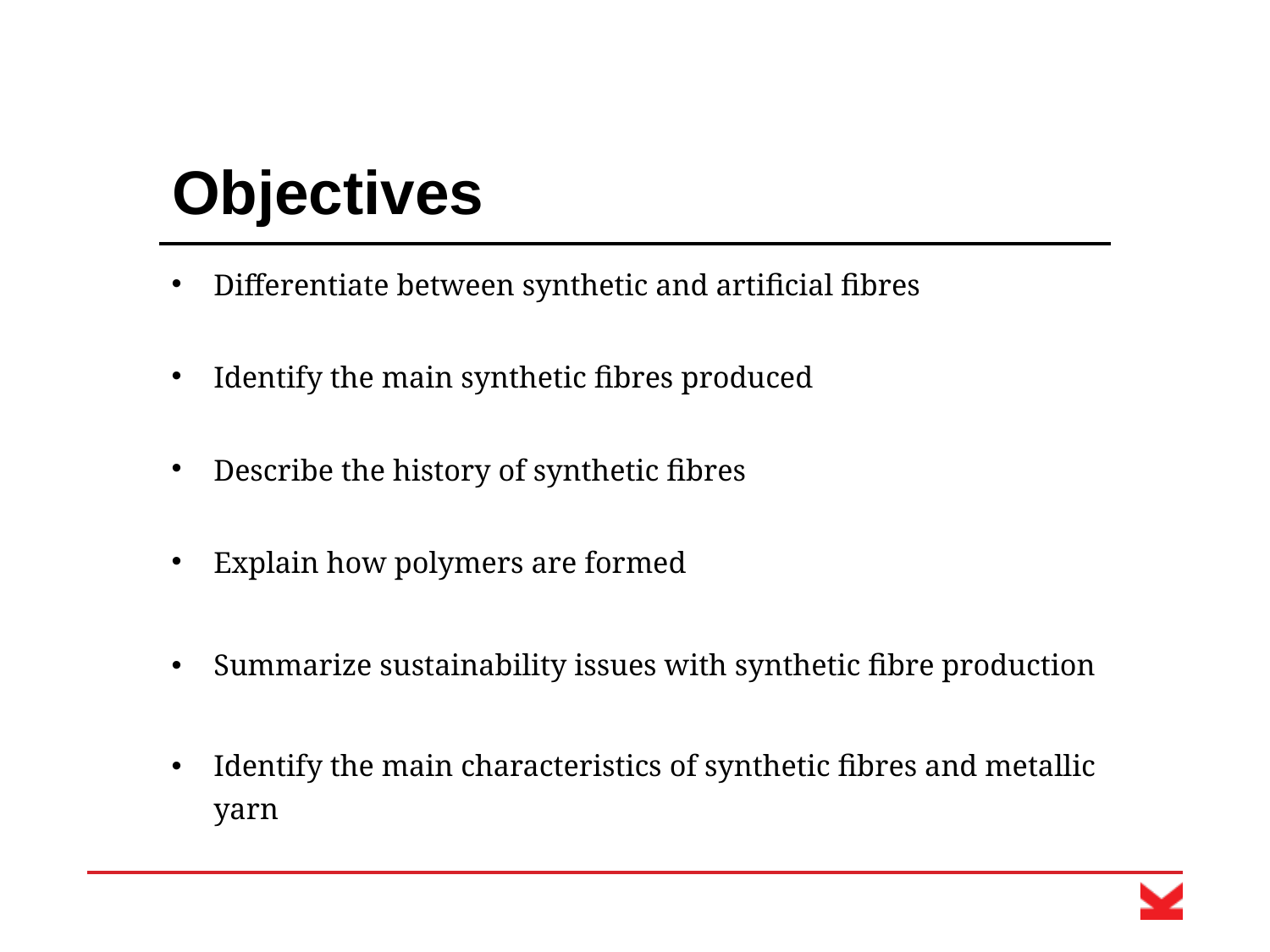

# Objectives
Differentiate between synthetic and artificial fibres

Identify the main synthetic fibres produced

Describe the history of synthetic fibres

Explain how polymers are formed

Summarize sustainability issues with synthetic fibre production

Identify the main characteristics of synthetic fibres and metallic yarn